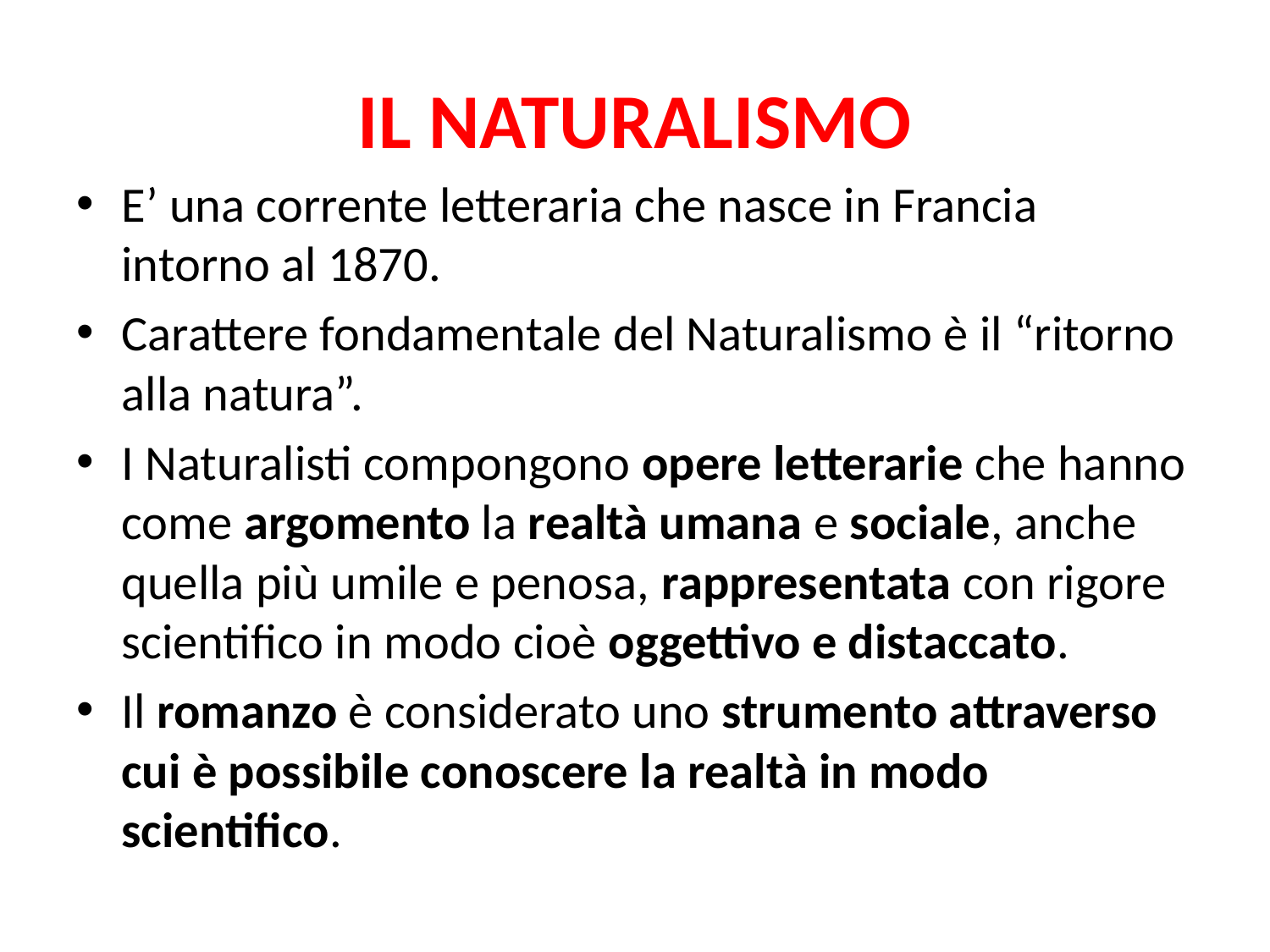

# IL NATURALISMO
E’ una corrente letteraria che nasce in Francia intorno al 1870.
Carattere fondamentale del Naturalismo è il “ritorno alla natura”.
I Naturalisti compongono opere letterarie che hanno come argomento la realtà umana e sociale, anche quella più umile e penosa, rappresentata con rigore scientifico in modo cioè oggettivo e distaccato.
Il romanzo è considerato uno strumento attraverso cui è possibile conoscere la realtà in modo scientifico.